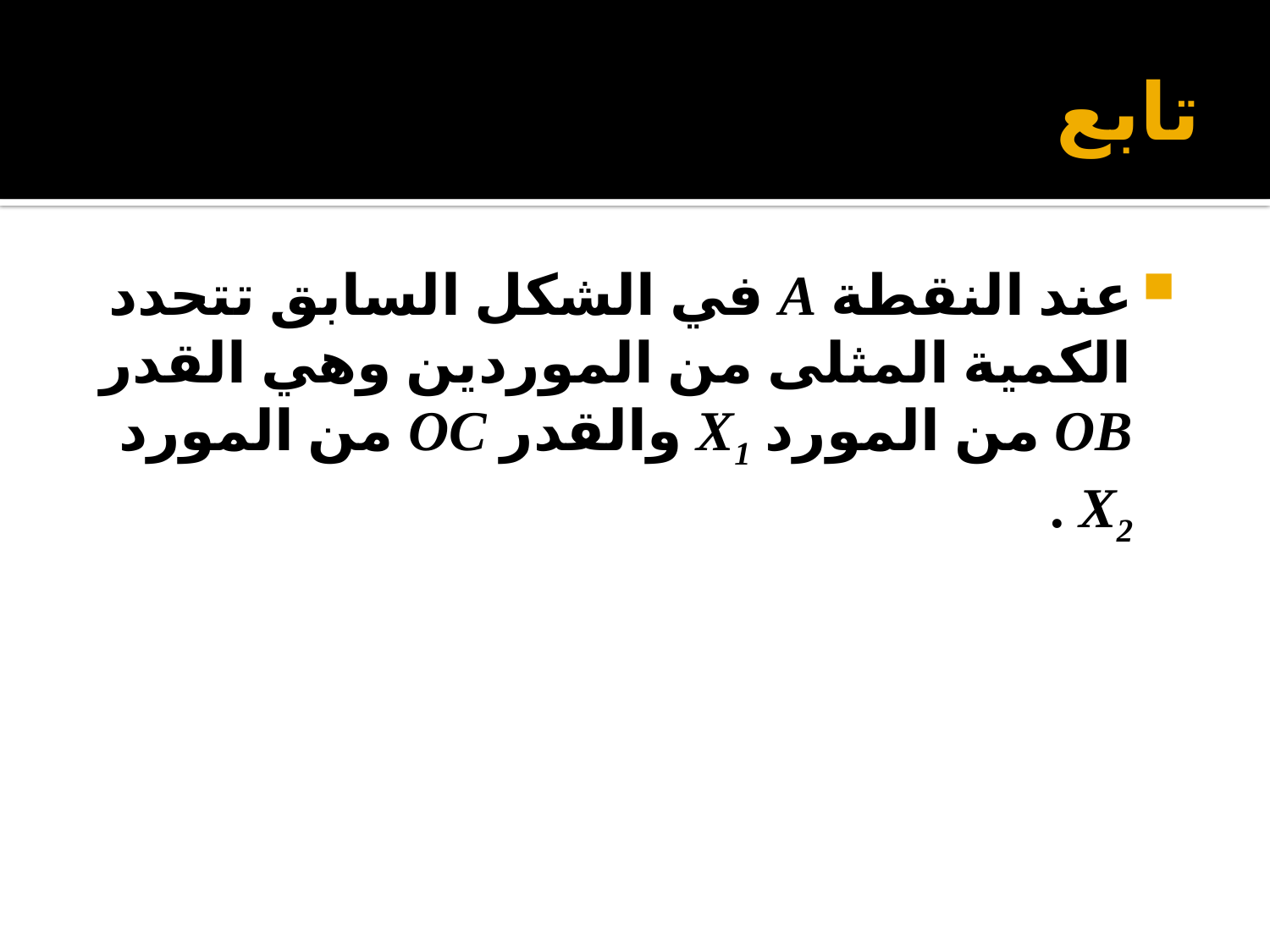

# تابع
عند النقطة A في الشكل السابق تتحدد الكمية المثلى من الموردين وهي القدر OB من المورد X1 والقدر OC من المورد X2 .